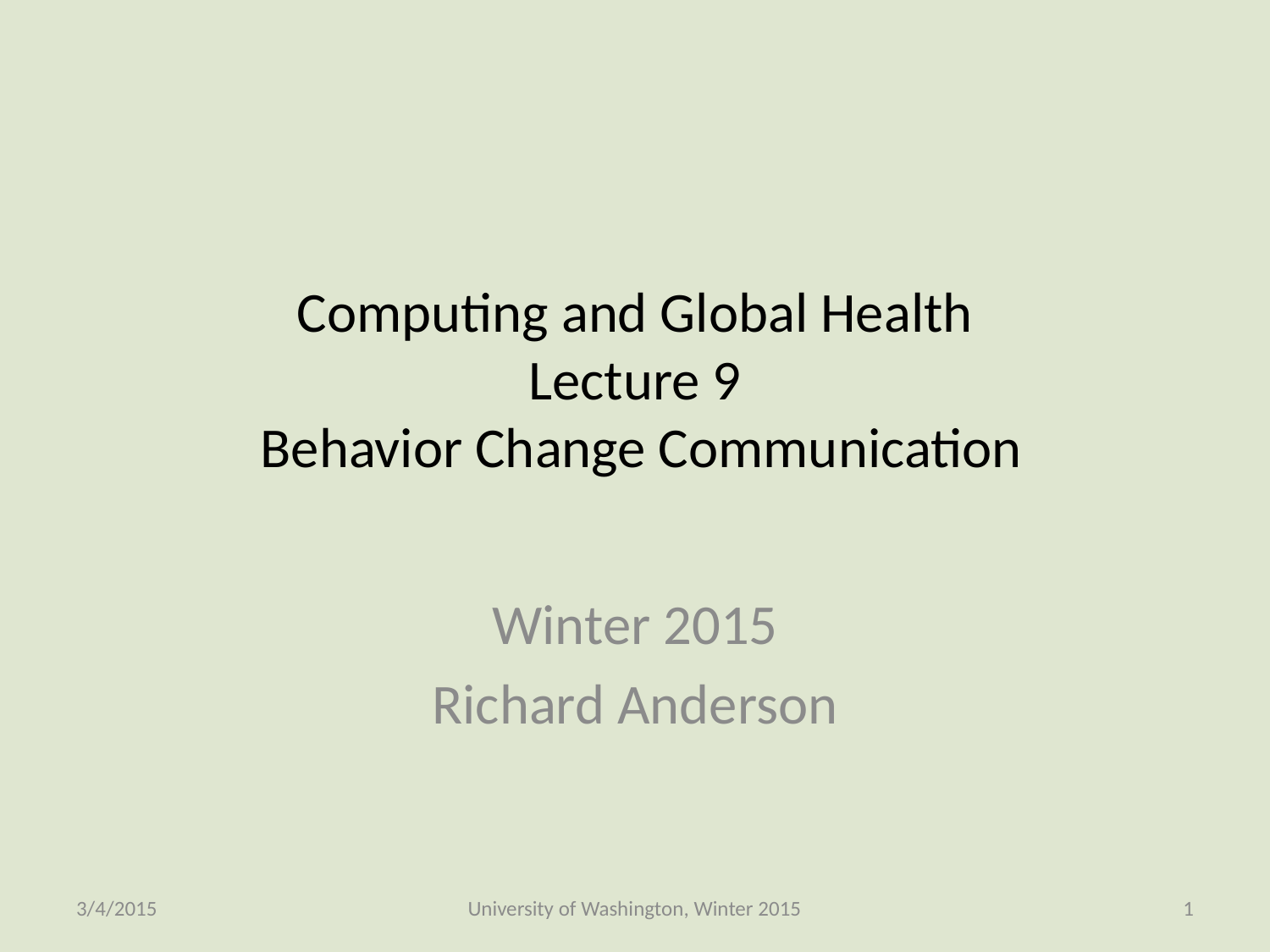

# Computing and Global Health Lecture 9 Behavior Change Communication
Winter 2015
Richard Anderson
3/4/2015
University of Washington, Winter 2015
1